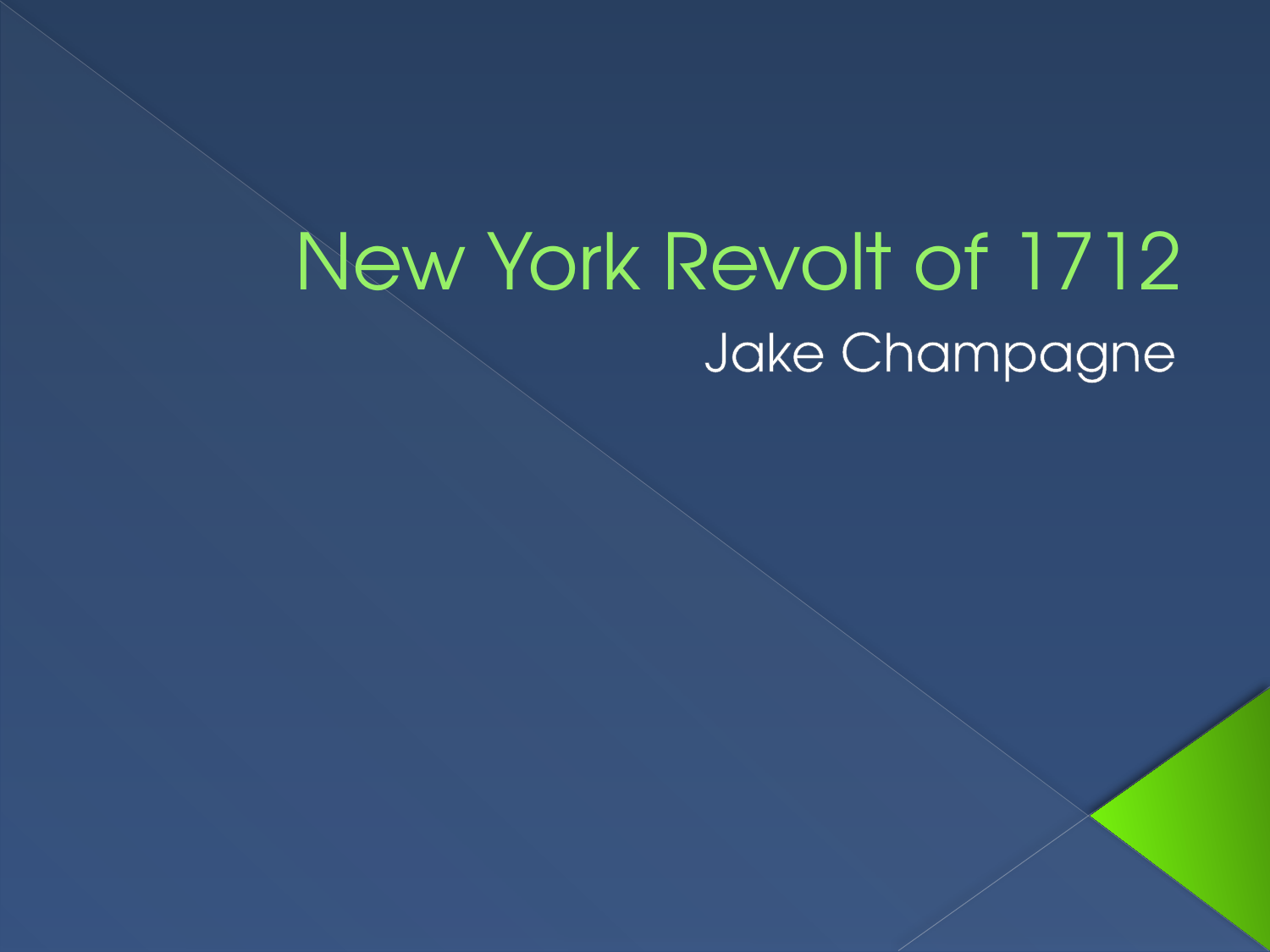

# New York Revolt of 1712
Jake Champagne